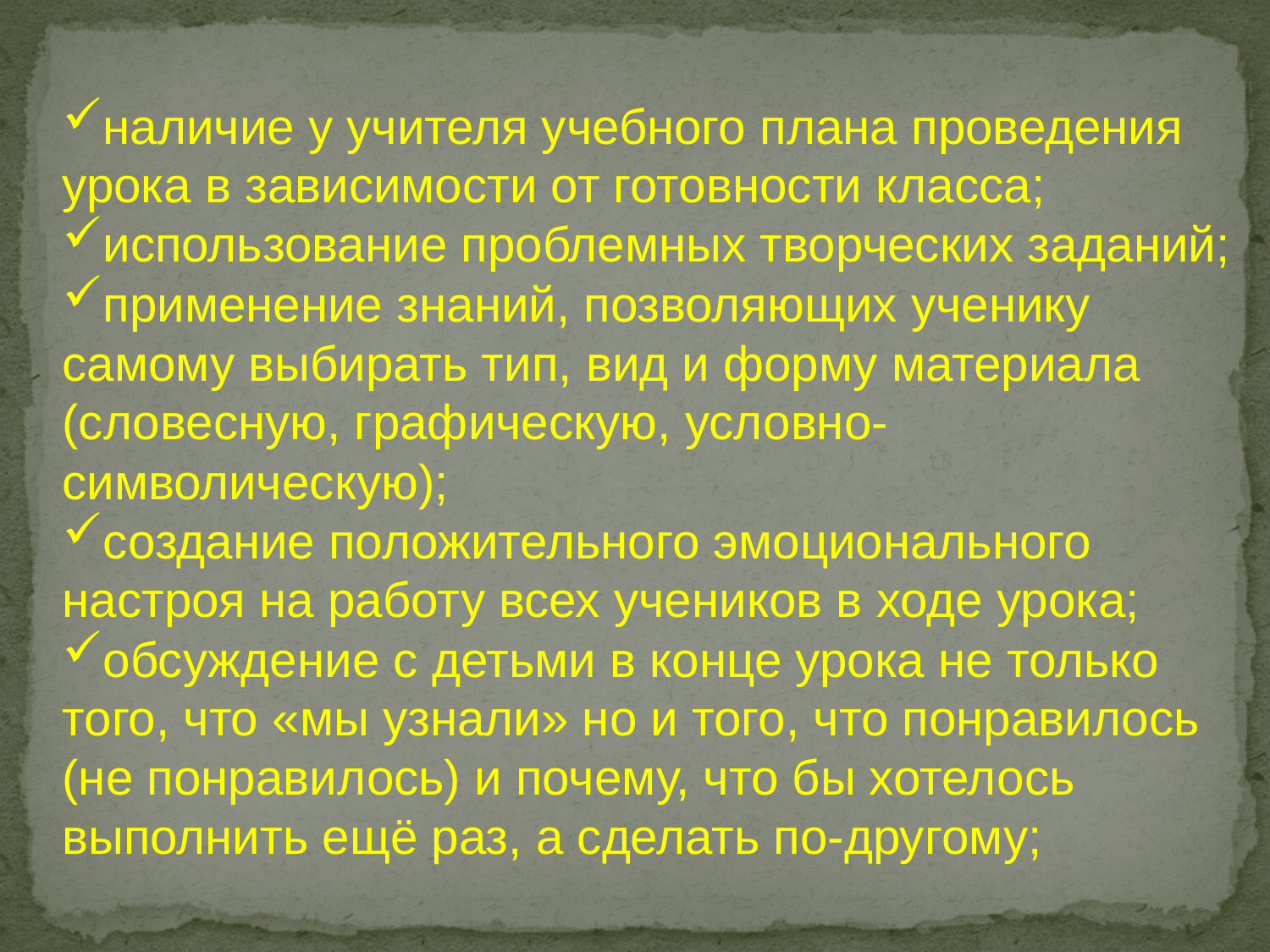

наличие у учителя учебного плана проведения урока в зависимости от готовности класса;
использование проблемных творческих заданий;
применение знаний, позволяющих ученику самому выбирать тип, вид и форму материала (словесную, графическую, условно-символическую);
создание положительного эмоционального настроя на работу всех учеников в ходе урока;
обсуждение с детьми в конце урока не только того, что «мы узнали» но и того, что понравилось (не понравилось) и почему, что бы хотелось выполнить ещё раз, а сделать по-другому;